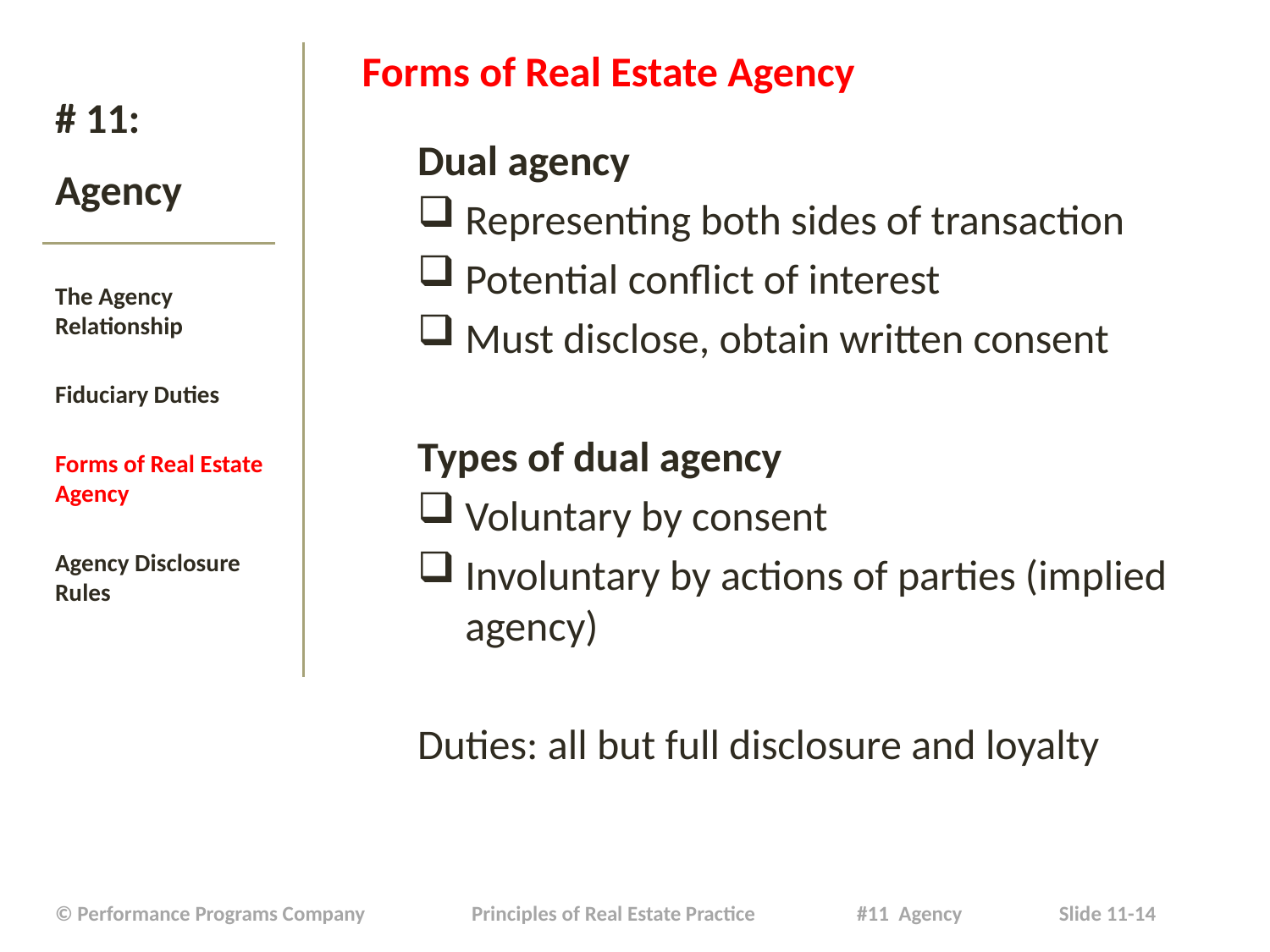

Forms of Real Estate Agency

Dual agency
Representing both sides of transaction
Potential conflict of interest
Must disclose, obtain written consent

Types of dual agency
Voluntary by consent
Involuntary by actions of parties (implied agency)

Duties: all but full disclosure and loyalty

# # 11: Agency

The Agency Relationship

Fiduciary Duties

Forms of Real Estate Agency

Agency Disclosure Rules

| © Performance Programs Company Principles of Real Estate Practice #11 Agency Slide 11-14 |
| --- |